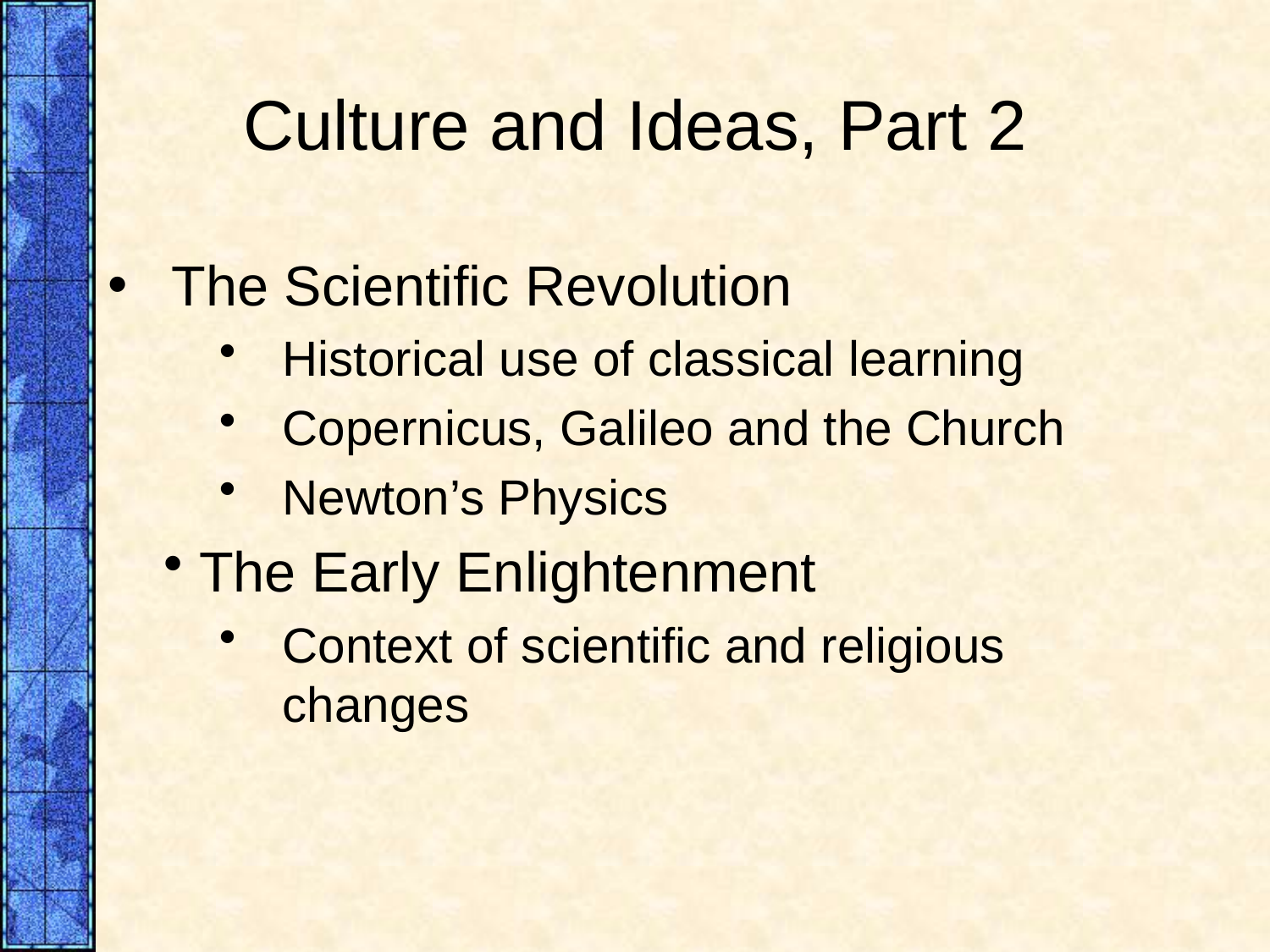

# Culture and Ideas, Part 2
The Scientific Revolution
Historical use of classical learning
Copernicus, Galileo and the Church
Newton’s Physics
 The Early Enlightenment
Context of scientific and religious changes